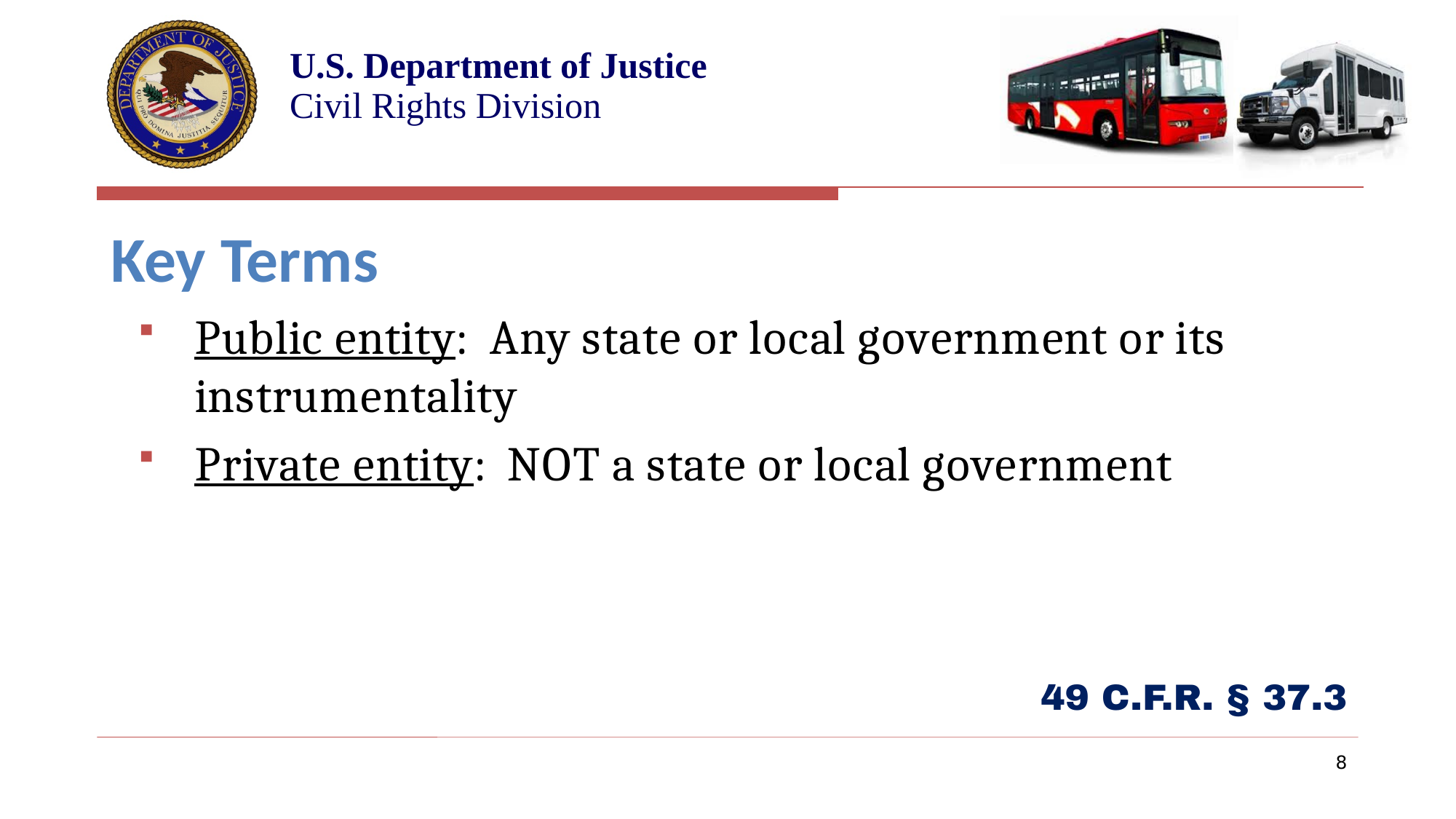

# Key Terms
Public entity:  Any state or local government or its instrumentality
Private entity:  NOT a state or local government

 49 C.F.R. § 37.3
8